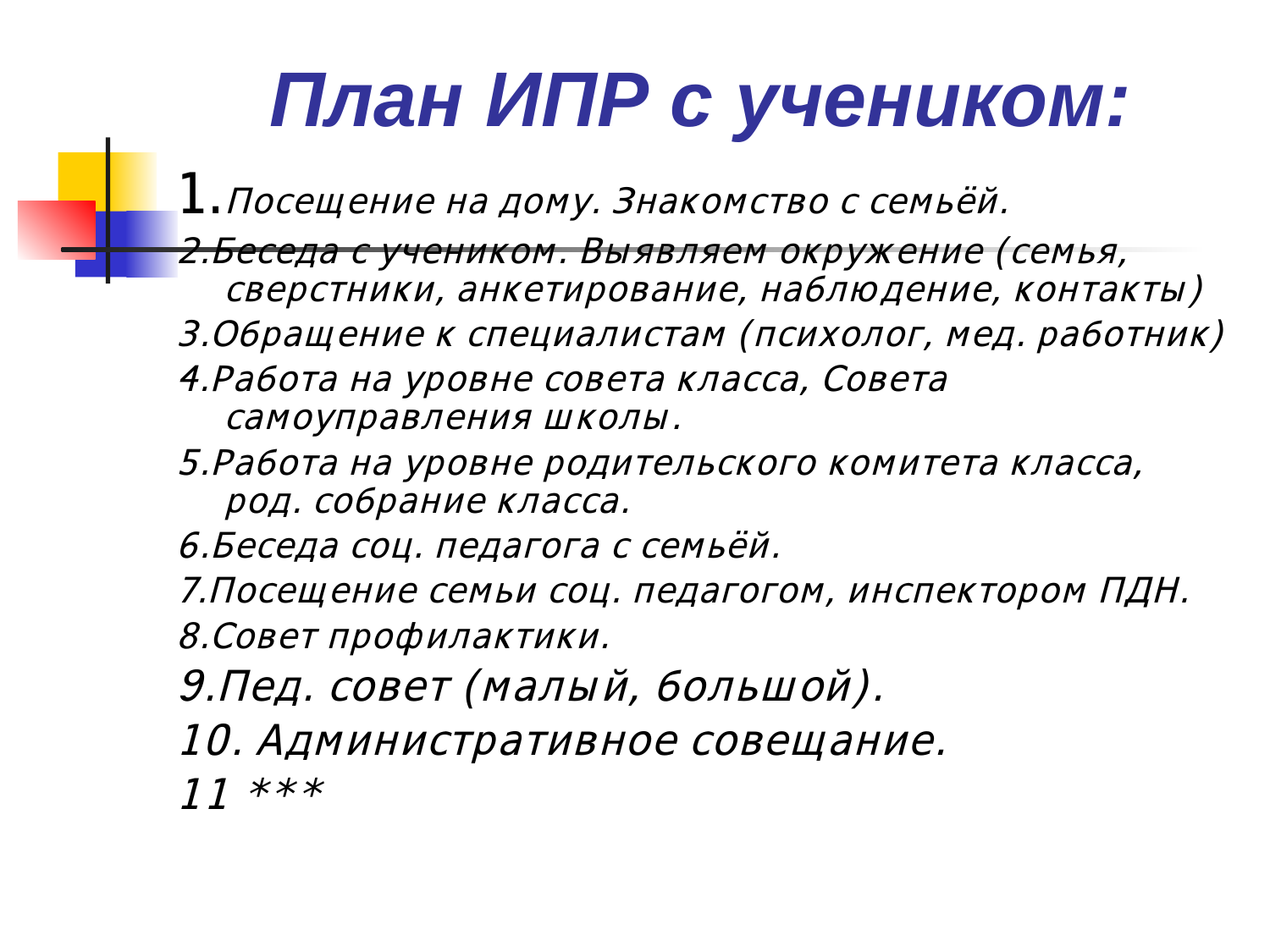

# План ИПР с учеником:
1.Посещение на дому. Знакомство с семьёй.
2.Беседа с учеником. Выявляем окружение (семья, сверстники, анкетирование, наблюдение, контакты)
3.Обращение к специалистам (психолог, мед. работник)
4.Работа на уровне совета класса, Совета самоуправления школы.
5.Работа на уровне родительского комитета класса, род. собрание класса.
6.Беседа соц. педагога с семьёй.
7.Посещение семьи соц. педагогом, инспектором ПДН.
8.Совет профилактики.
9.Пед. совет (малый, большой).
10. Административное совещание.
11 ***